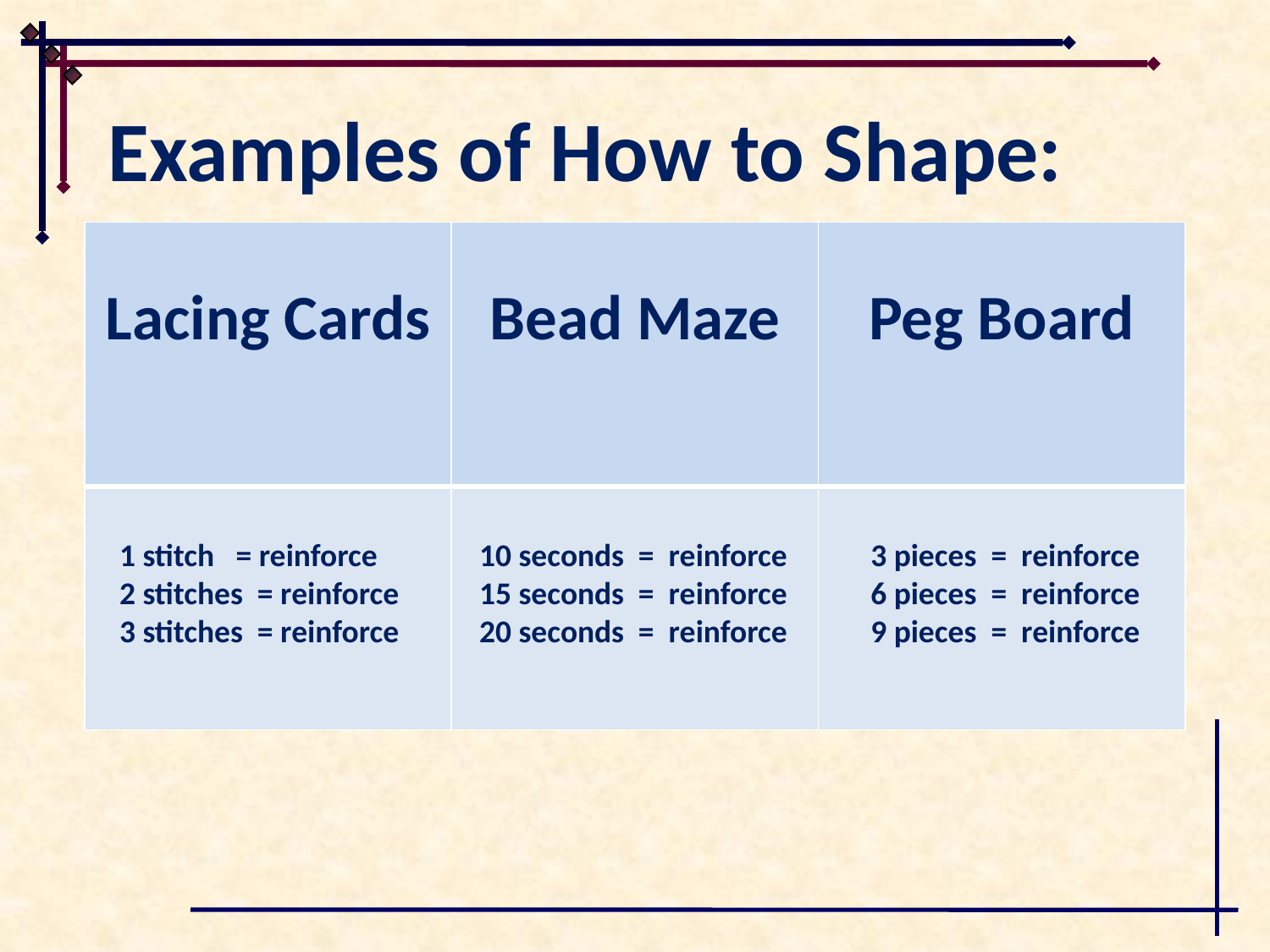

# Examples of How to Shape:
| Lacing Cards | Bead Maze | Peg Board |
| --- | --- | --- |
|  |  |  |
1 stitch   = reinforce
2 stitches  = reinforce
3 stitches  = reinforce

10 seconds  =  reinforce
15 seconds  =  reinforce
20 seconds  =  reinforce
3 pieces  =  reinforce
6 pieces  =  reinforce
9 pieces  =  reinforce